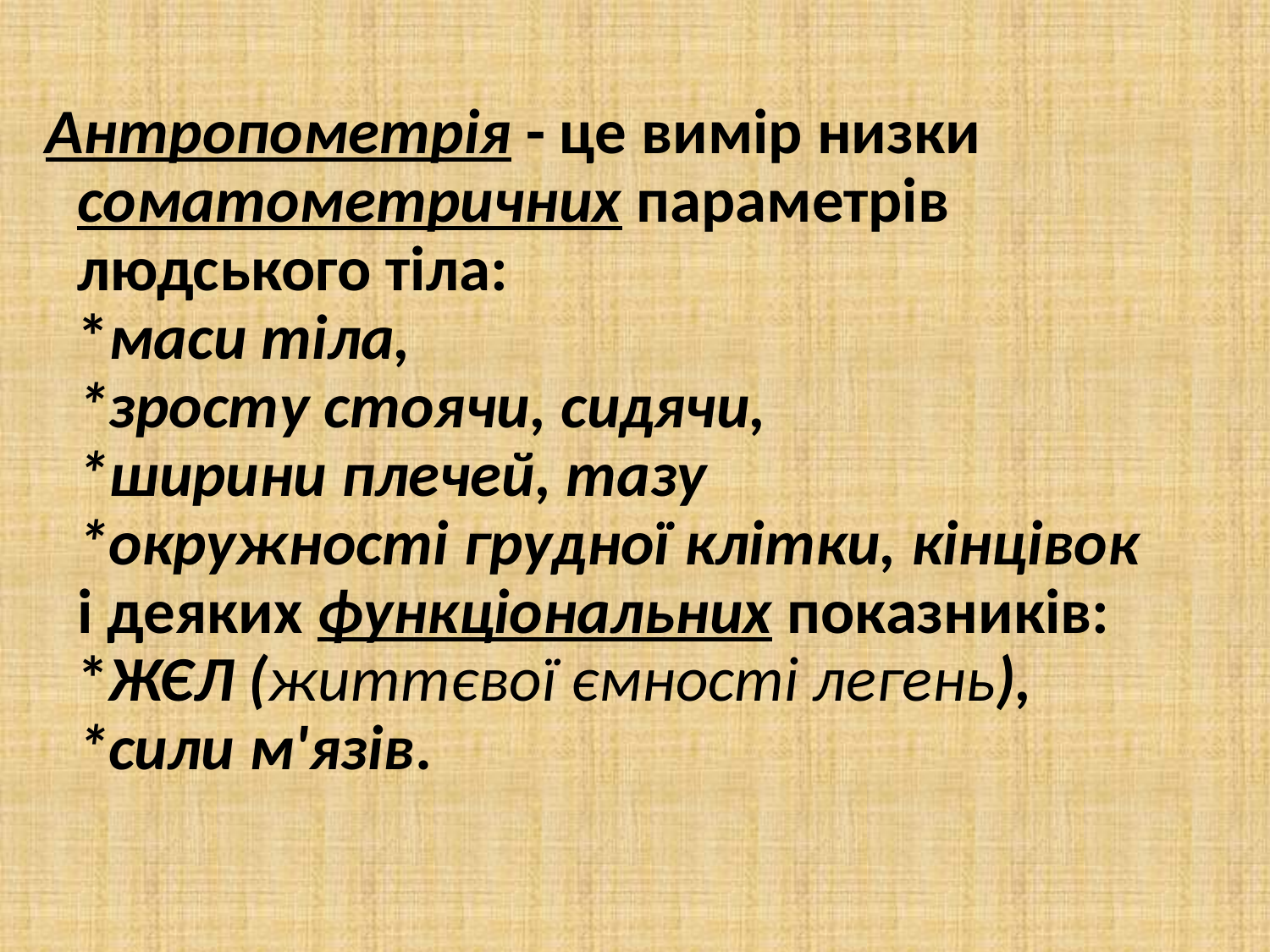

Антропометрія - це вимір низки соматометричних параметрів людського тіла:
*маси тіла,
*зросту стоячи, сидячи,
*ширини плечей, тазу
*окружності грудної клітки, кінцівок
і деяких функціональних показників: *ЖЄЛ (життєвої ємності легень),
*сили м'язів.